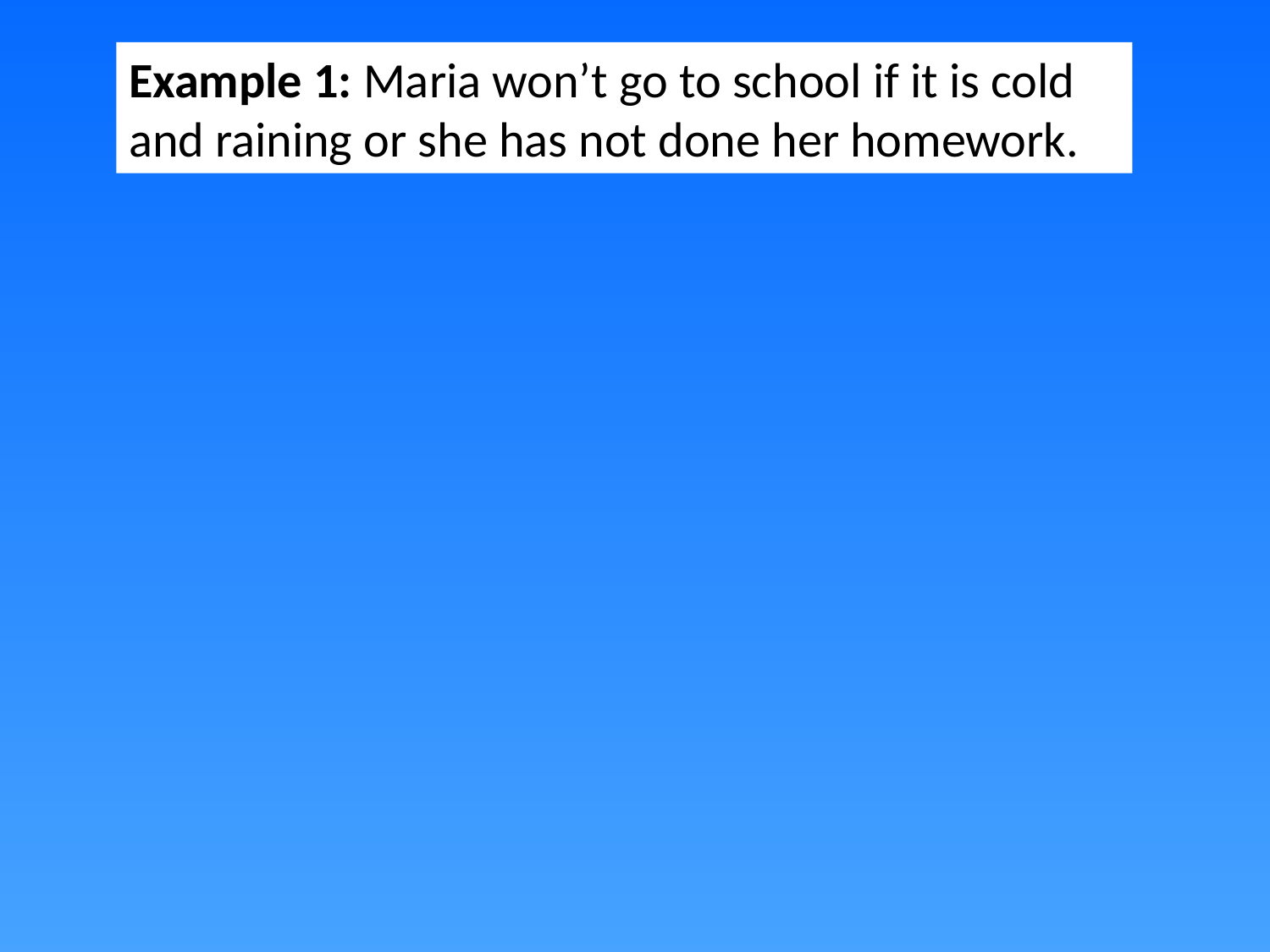

Example 1: Maria won’t go to school if it is cold and raining or she has not done her homework.